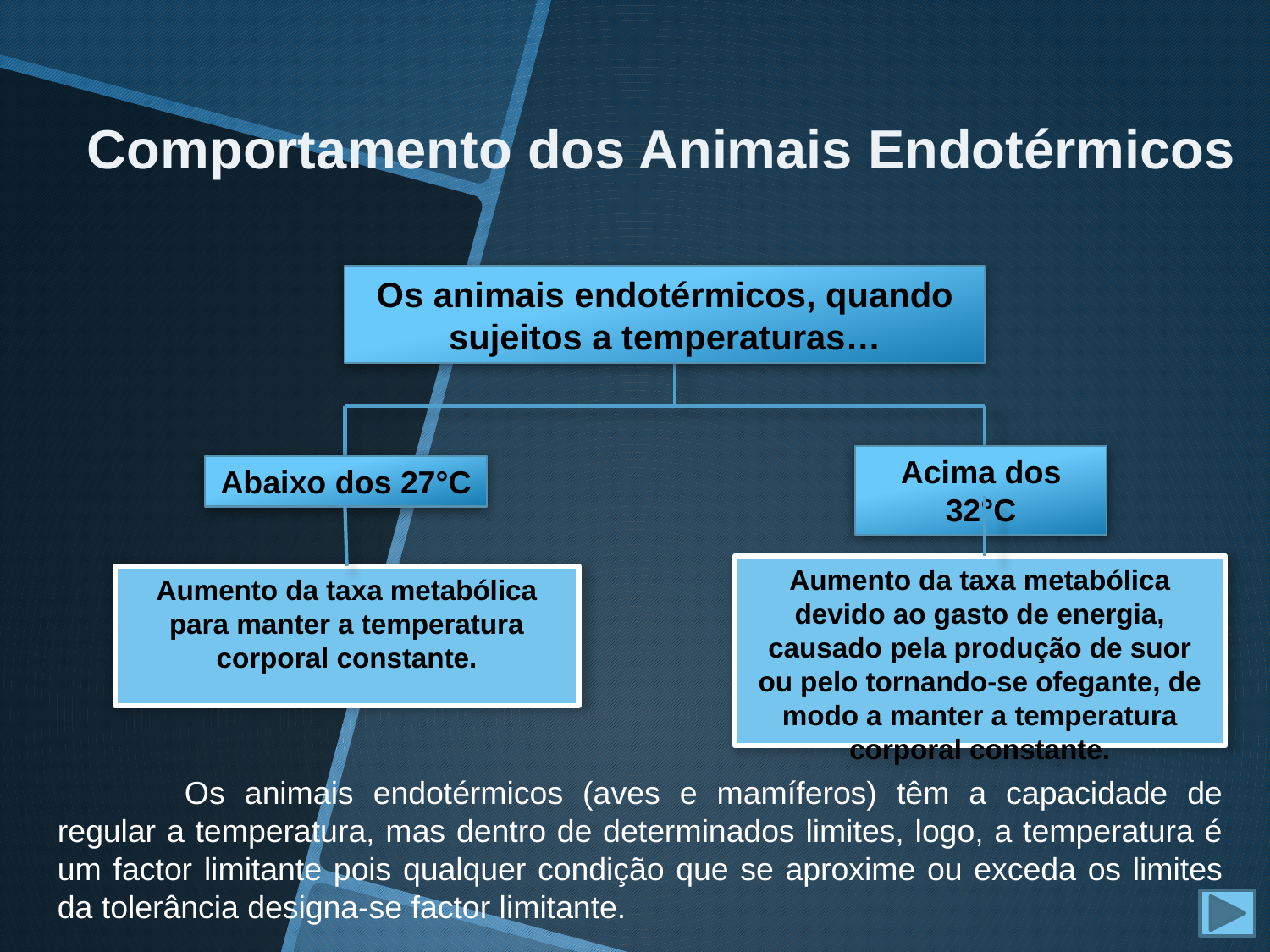

# Comportamento dos Animais Endotérmicos
Os animais endotérmicos, quando sujeitos a temperaturas…
Acima dos 32°C
Abaixo dos 27°C
Aumento da taxa metabólica devido ao gasto de energia, causado pela produção de suor ou pelo tornando-se ofegante, de modo a manter a temperatura corporal constante.
Aumento da taxa metabólica para manter a temperatura corporal constante.

	Os animais endotérmicos (aves e mamíferos) têm a capacidade de regular a temperatura, mas dentro de determinados limites, logo, a temperatura é um factor limitante pois qualquer condição que se aproxime ou exceda os limites da tolerância designa-se factor limitante.